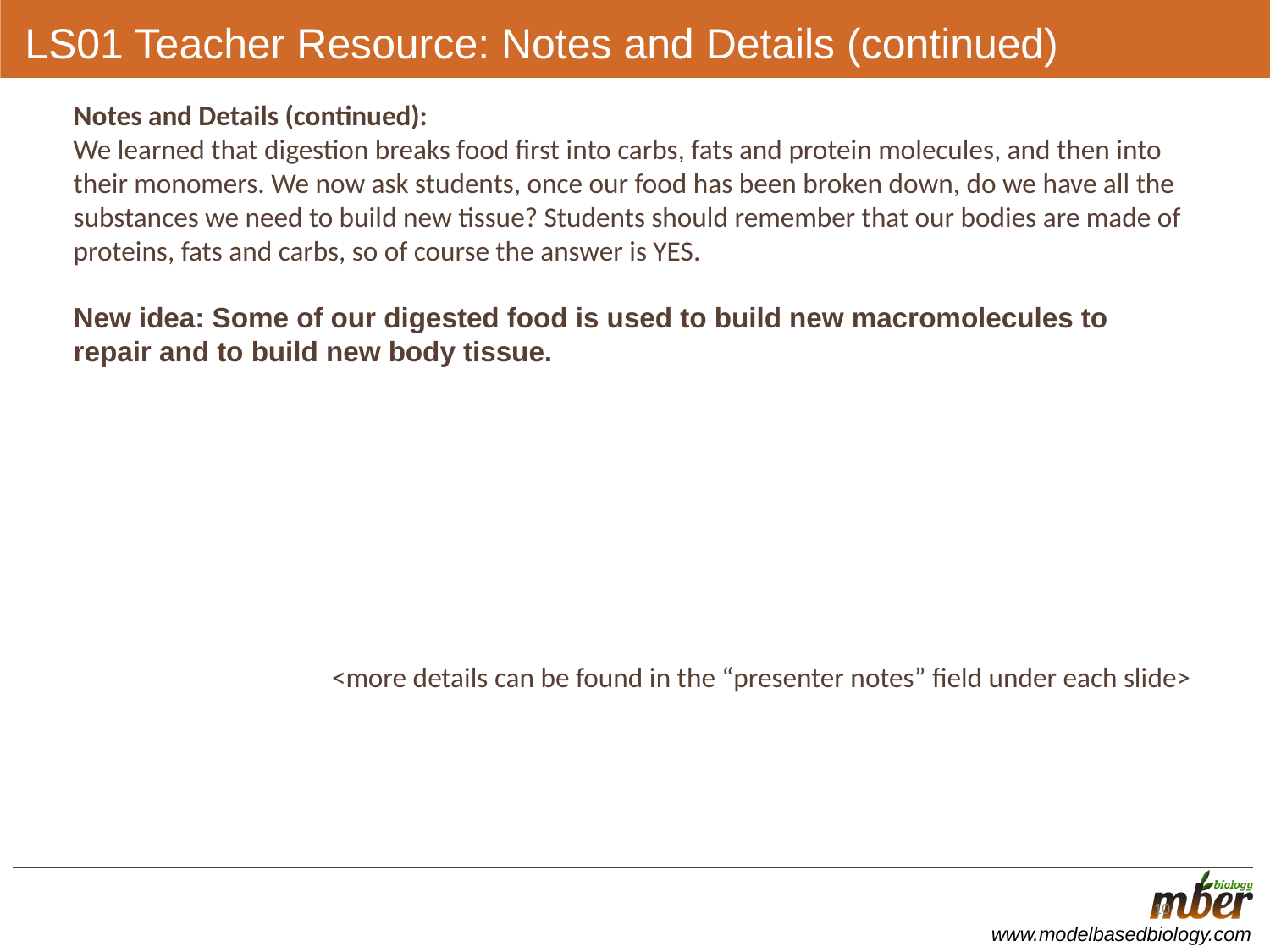

# LS01 Teacher Resource: Notes and Details (continued)
Notes and Details (continued):
We learned that digestion breaks food first into carbs, fats and protein molecules, and then into their monomers. We now ask students, once our food has been broken down, do we have all the substances we need to build new tissue? Students should remember that our bodies are made of proteins, fats and carbs, so of course the answer is YES.

New idea: Some of our digested food is used to build new macromolecules to repair and to build new body tissue.

<more details can be found in the “presenter notes” field under each slide>

10